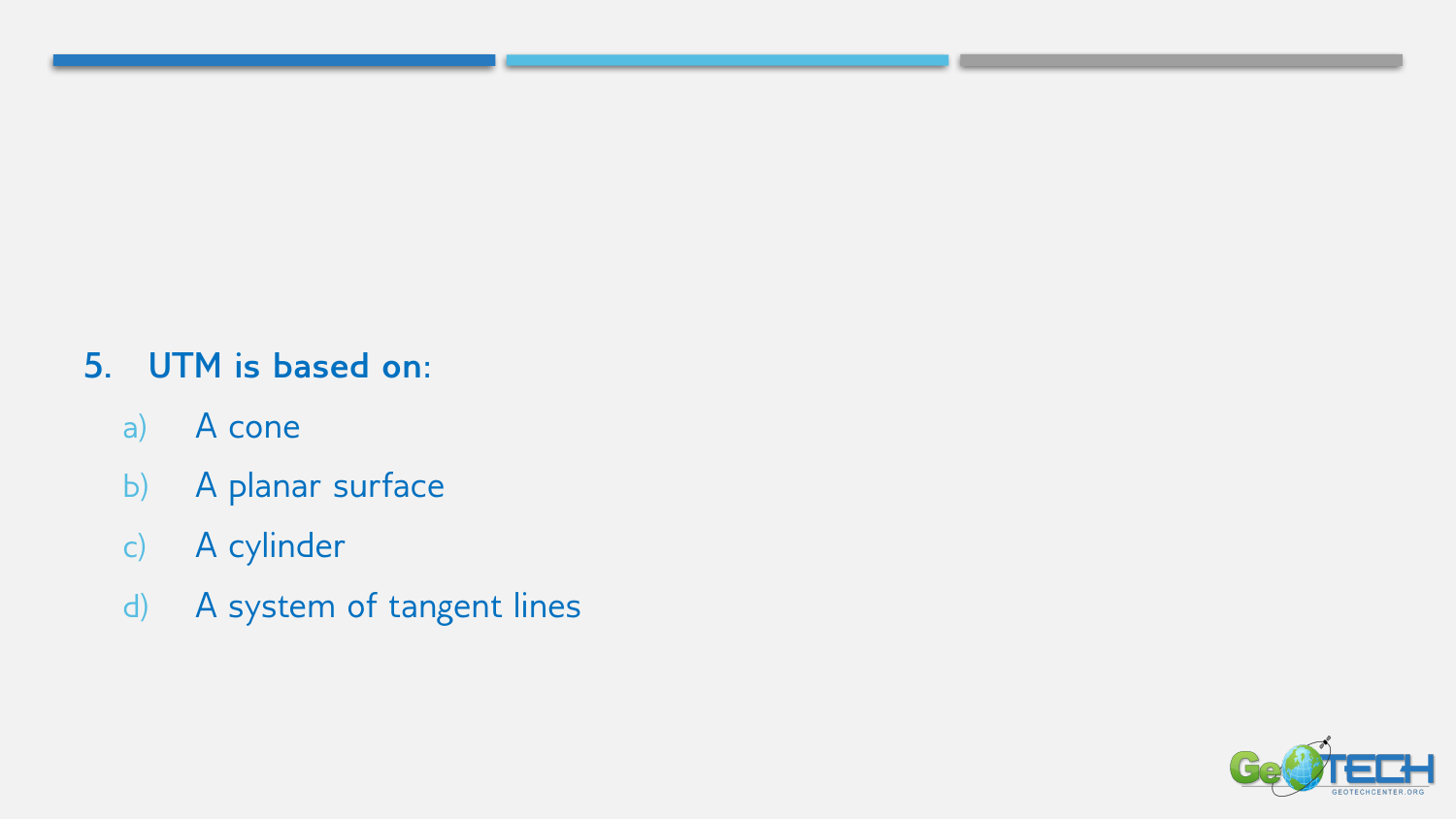

#
5.   UTM is based on:
A cone
A planar surface
A cylinder
A system of tangent lines